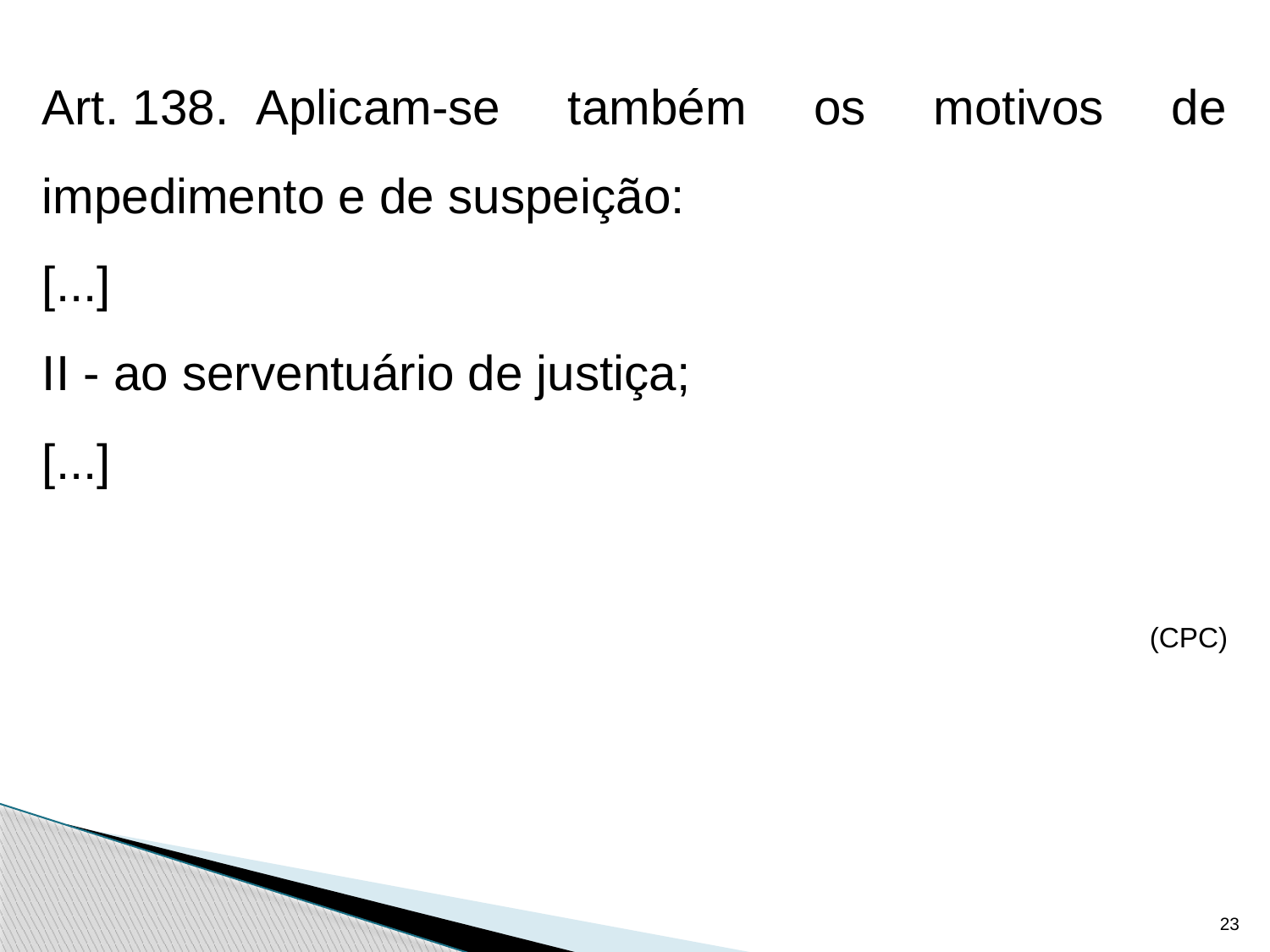

Art. 138.  Aplicam-se também os motivos de impedimento e de suspeição:
[...]
II - ao serventuário de justiça;
[...]

(CPC)
23